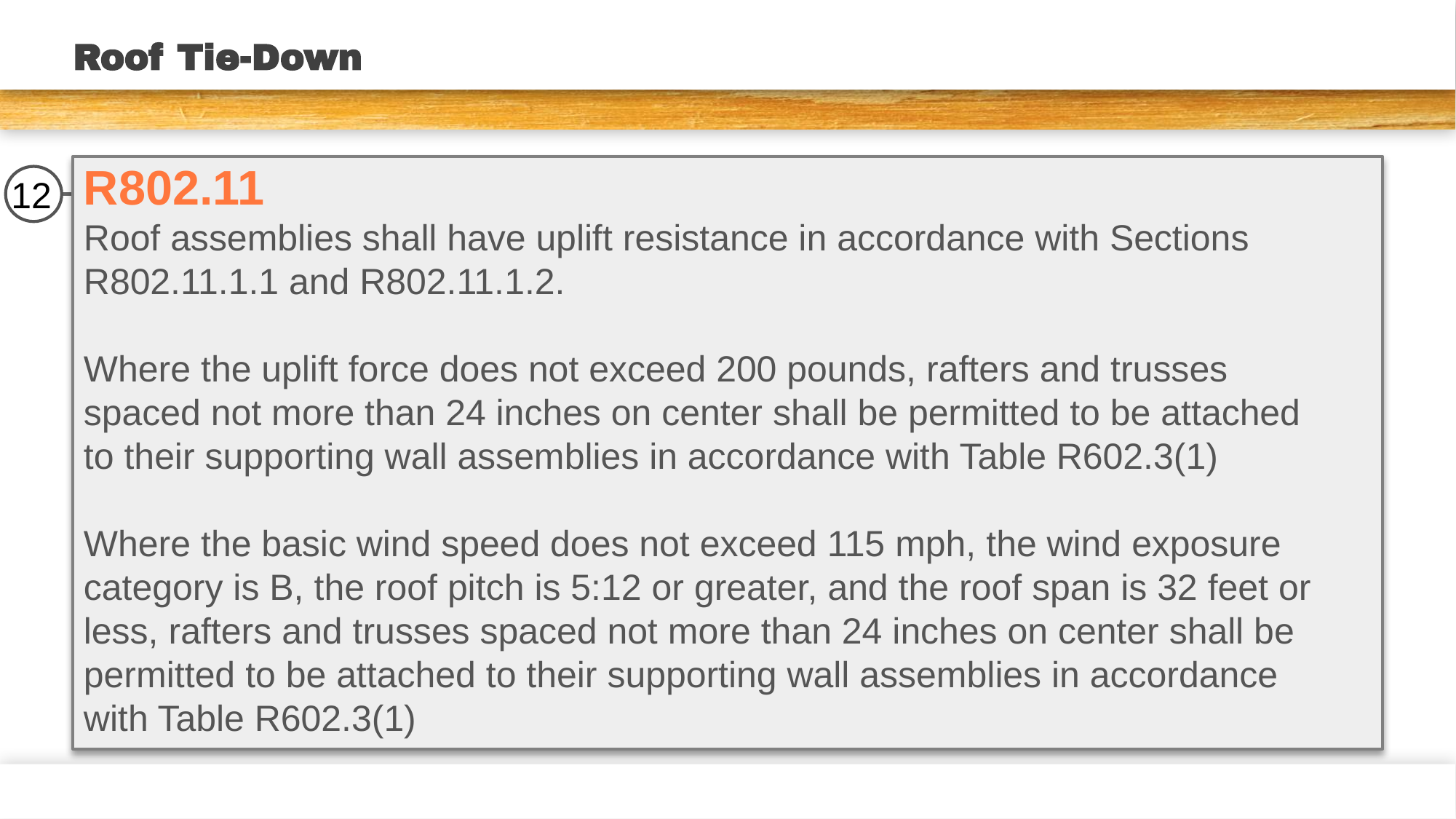

# Roof Tie-Down
R802.11
Roof assemblies shall have uplift resistance in accordance with Sections R802.11.1.1 and R802.11.1.2.

Where the uplift force does not exceed 200 pounds, rafters and trusses spaced not more than 24 inches on center shall be permitted to be attached to their supporting wall assemblies in accordance with Table R602.3(1)

Where the basic wind speed does not exceed 115 mph, the wind exposure category is B, the roof pitch is 5:12 or greater, and the roof span is 32 feet or less, rafters and trusses spaced not more than 24 inches on center shall be permitted to be attached to their supporting wall assemblies in accordance with Table R602.3(1)

12